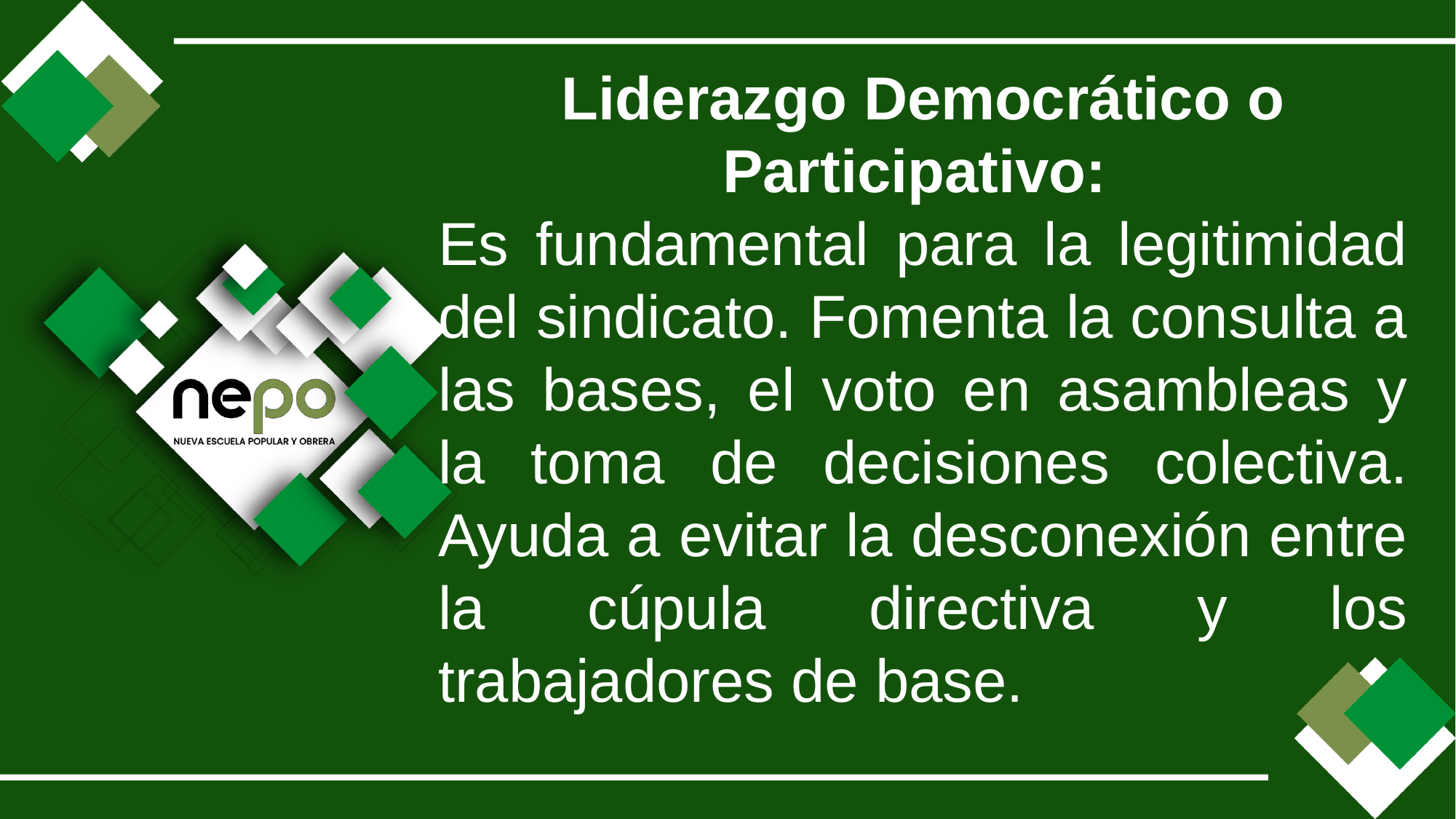

Liderazgo Democrático o Participativo:
Es fundamental para la legitimidad del sindicato. Fomenta la consulta a las bases, el voto en asambleas y la toma de decisiones colectiva. Ayuda a evitar la desconexión entre la cúpula directiva y los trabajadores de base.